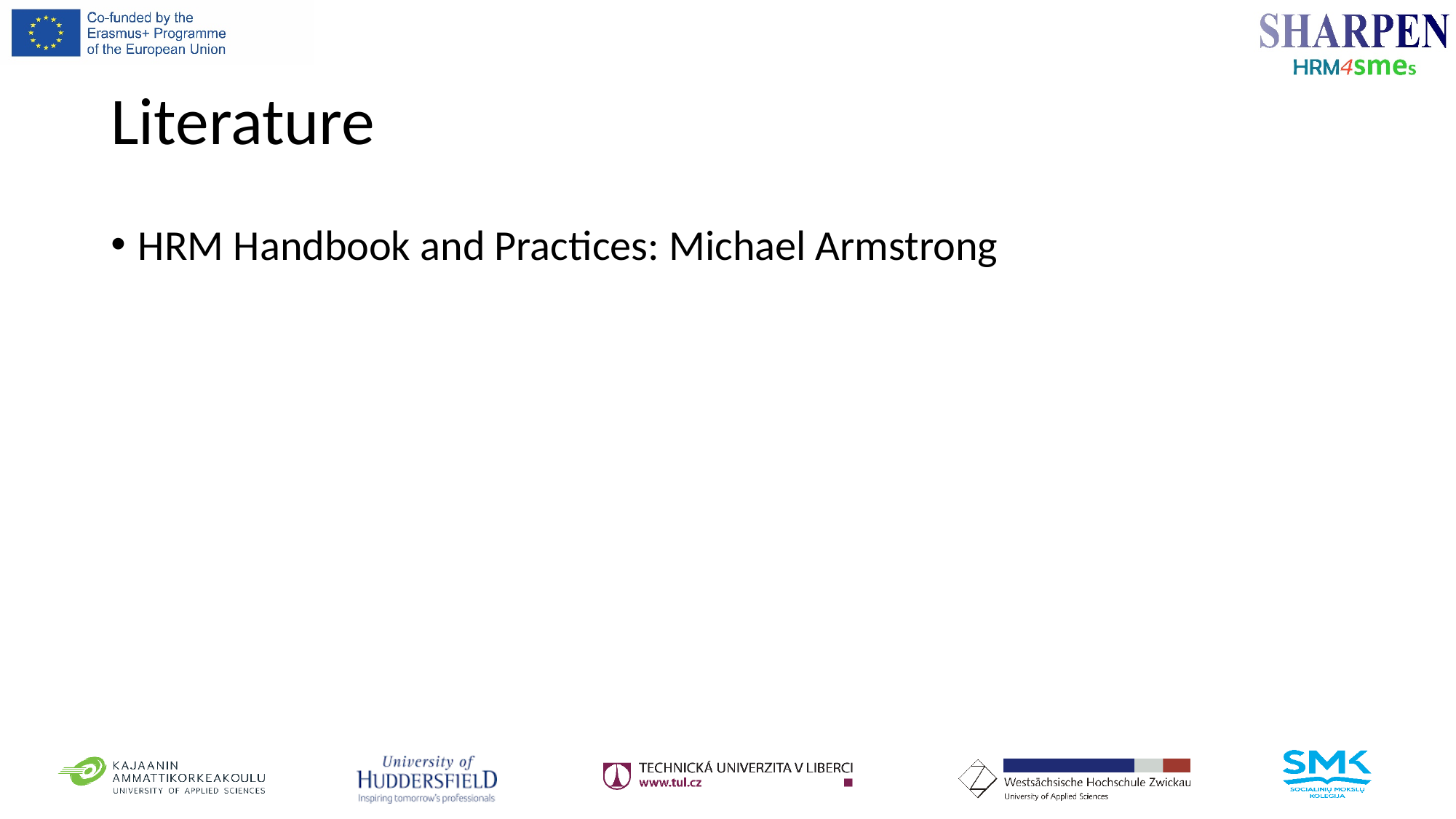

# Literature
HRM Handbook and Practices: Michael Armstrong